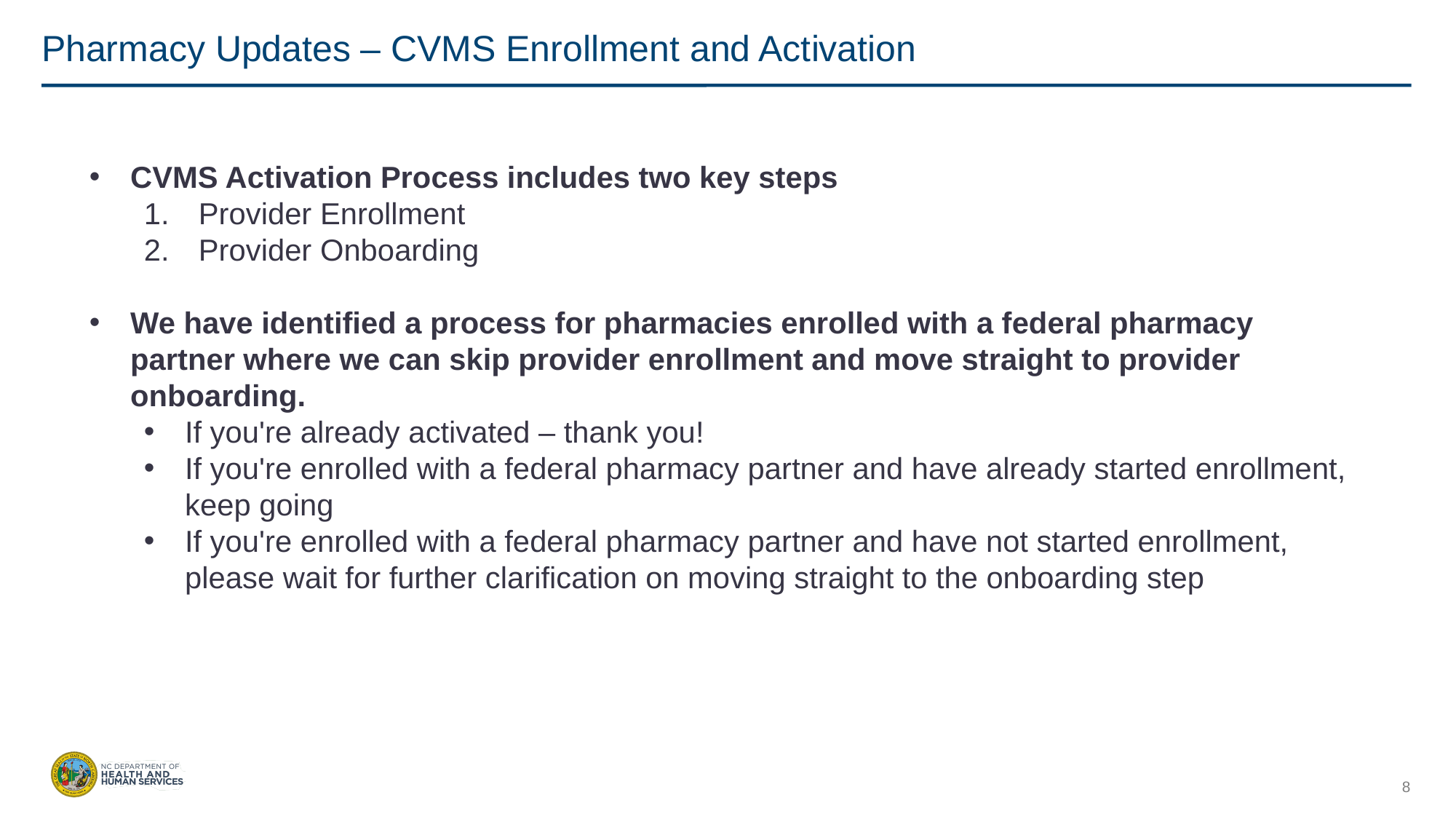

# Pharmacy Updates – CVMS Enrollment and Activation
CVMS Activation Process includes two key steps
Provider Enrollment
Provider Onboarding

We have identified a process for pharmacies enrolled with a federal pharmacy partner where we can skip provider enrollment and move straight to provider onboarding.
If you're already activated – thank you!
If you're enrolled with a federal pharmacy partner and have already started enrollment, keep going
If you're enrolled with a federal pharmacy partner and have not started enrollment, please wait for further clarification on moving straight to the onboarding step